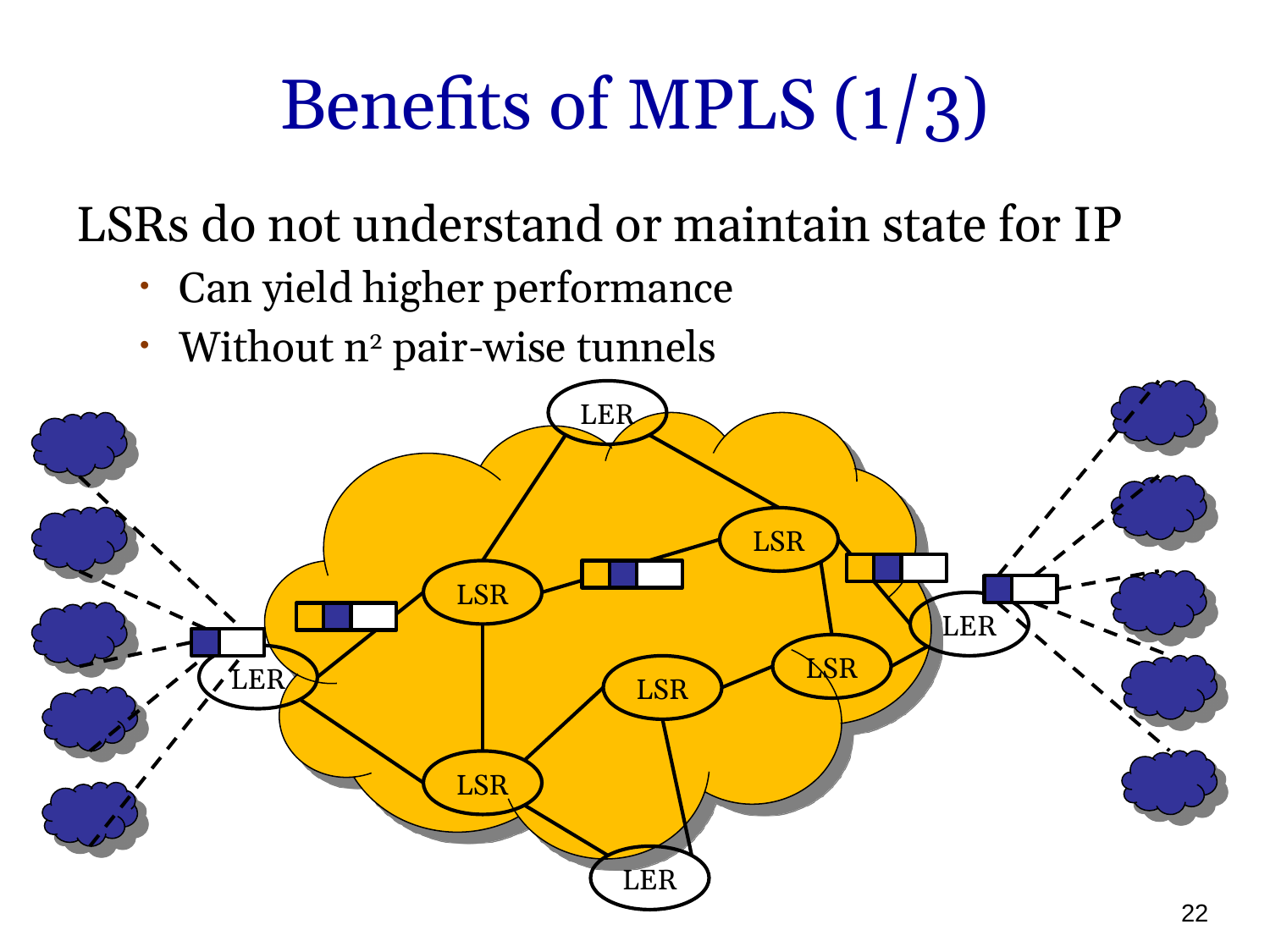

# Benefits of MPLS (1/3)
LSRs do not understand or maintain state for IP
Can yield higher performance
Without n2 pair-wise tunnels
LER

LSR

LSR

LER

LSR
LER

LSR

LSR

LER
22